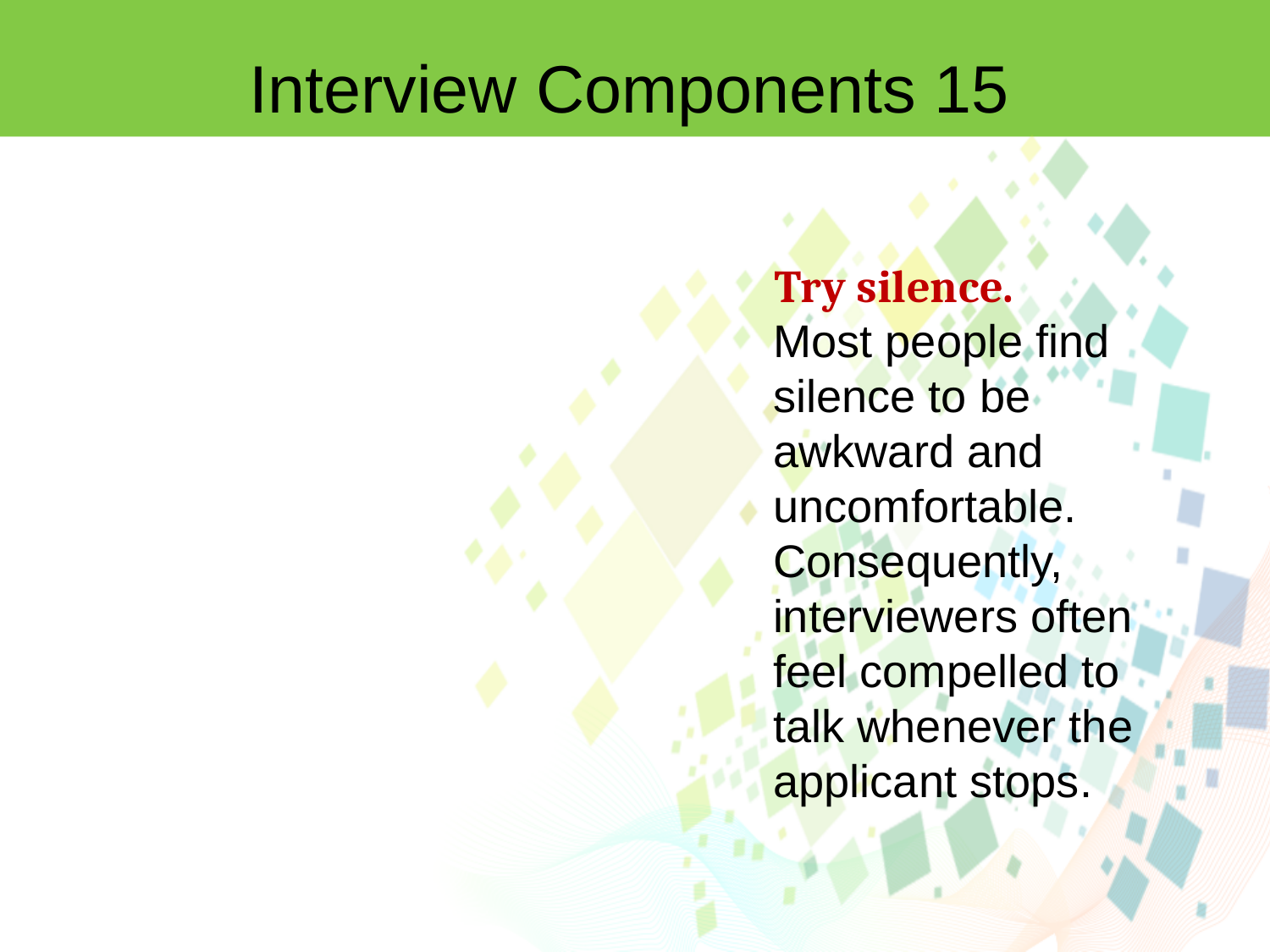

Interview Components 15
Try silence.
Most people find silence to be awkward and uncomfortable. Consequently,
interviewers often feel compelled to talk whenever the applicant stops.